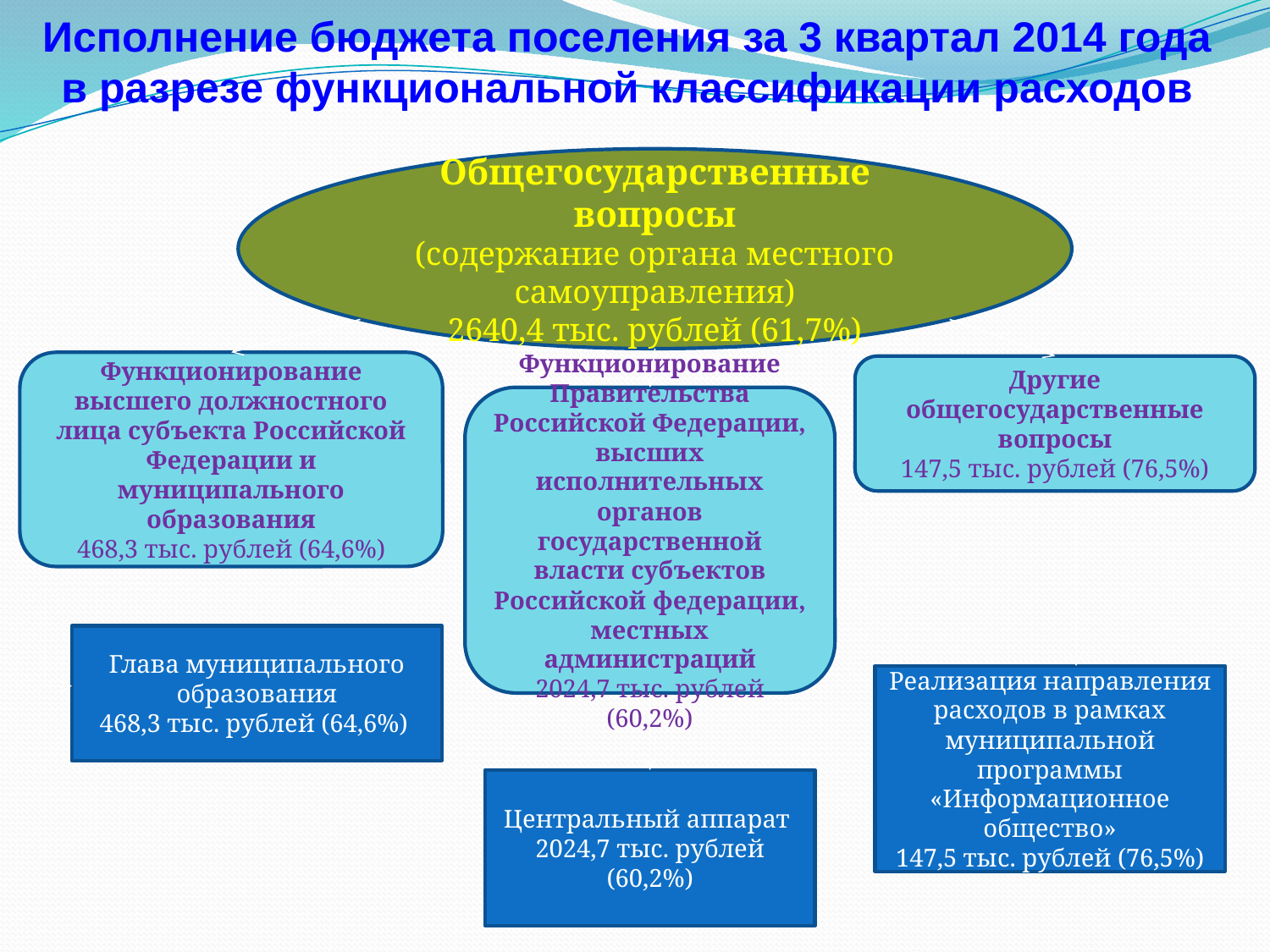

Исполнение бюджета поселения за 3 квартал 2014 года в разрезе функциональной классификации расходов
Общегосударственные вопросы
(содержание органа местного самоуправления)
2640,4 тыс. рублей (61,7%)
Функционирование высшего должностного лица субъекта Российской Федерации и муниципального образования
468,3 тыс. рублей (64,6%)
Другие общегосударственные вопросы
147,5 тыс. рублей (76,5%)
Функционирование Правительства Российской Федерации, высших исполнительных органов государственной власти субъектов Российской федерации, местных администраций
2024,7 тыс. рублей (60,2%)
Глава муниципального образования
468,3 тыс. рублей (64,6%)
Реализация направления расходов в рамках муниципальной программы «Информационное общество»
147,5 тыс. рублей (76,5%)
Центральный аппарат
2024,7 тыс. рублей (60,2%)